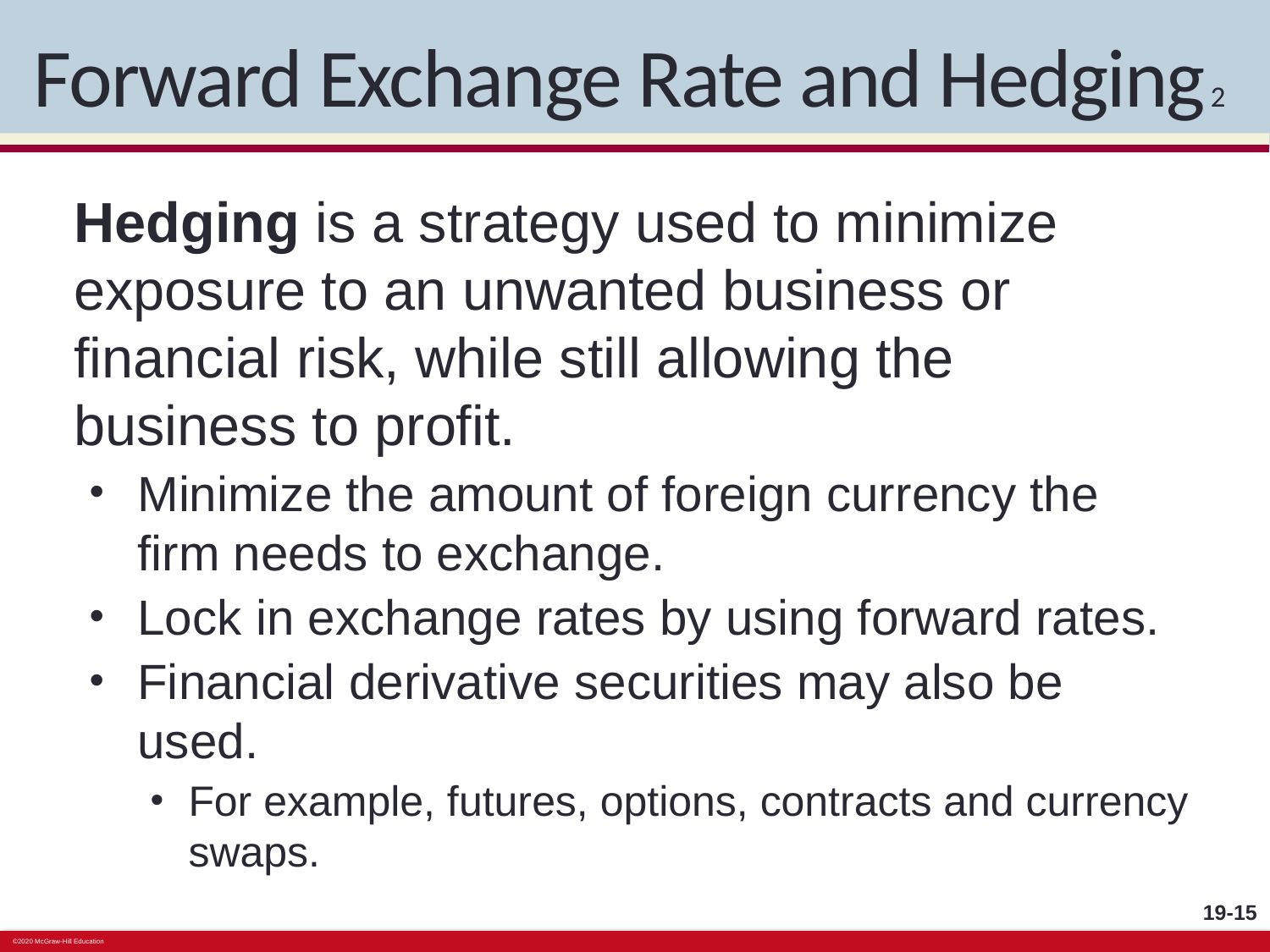

# Forward Exchange Rate and Hedging 2
Hedging is a strategy used to minimize exposure to an unwanted business or financial risk, while still allowing the business to profit.
Minimize the amount of foreign currency the firm needs to exchange.
Lock in exchange rates by using forward rates.
Financial derivative securities may also be used.
For example, futures, options, contracts and currency swaps.